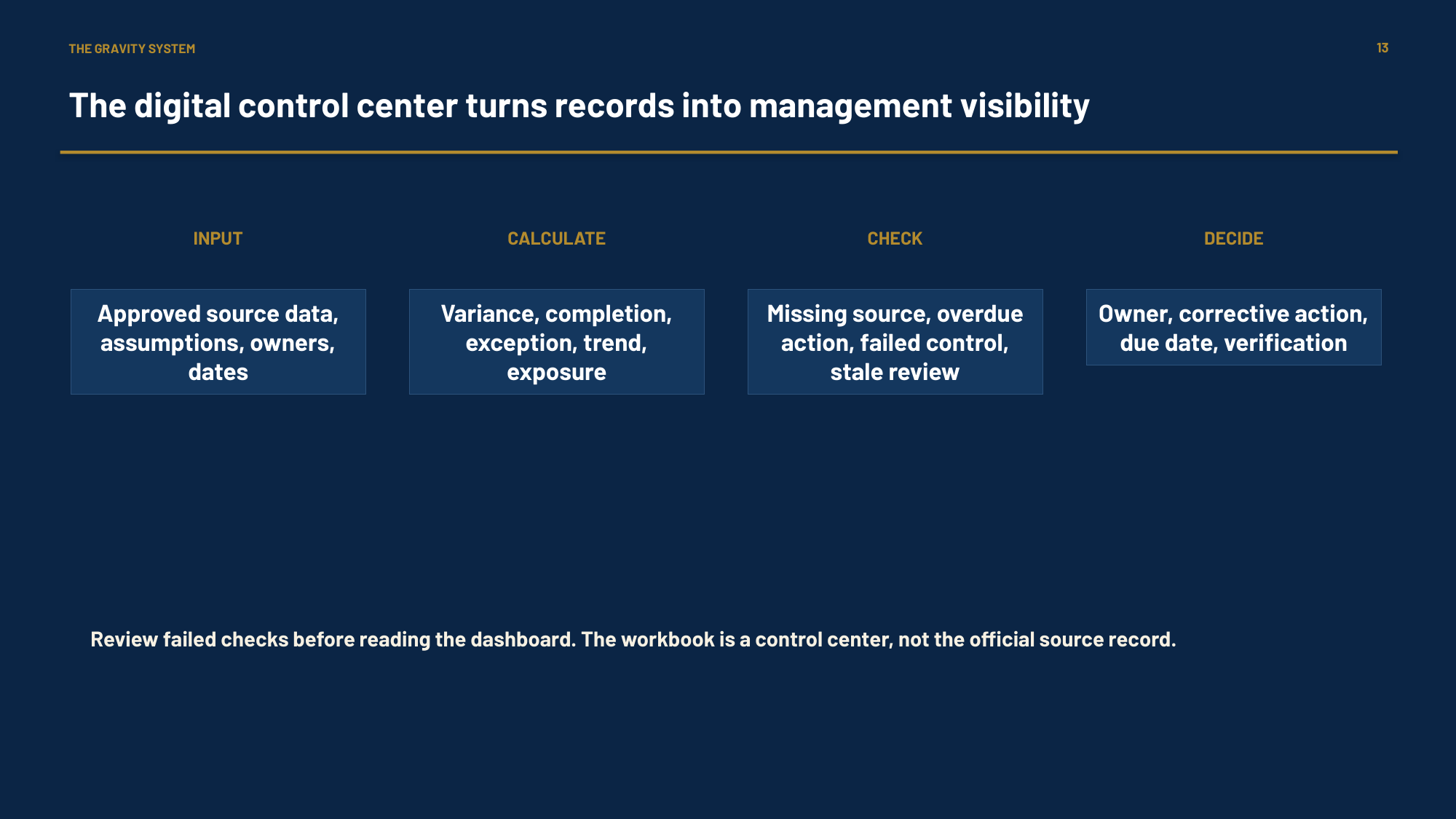

13
THE GRAVITY SYSTEM
The digital control center turns records into management visibility

INPUT
CALCULATE
CHECK
DECIDE
Approved source data, assumptions, owners, dates
Variance, completion, exception, trend, exposure
Missing source, overdue action, failed control, stale review
Owner, corrective action, due date, verification
Review failed checks before reading the dashboard. The workbook is a control center, not the official source record.